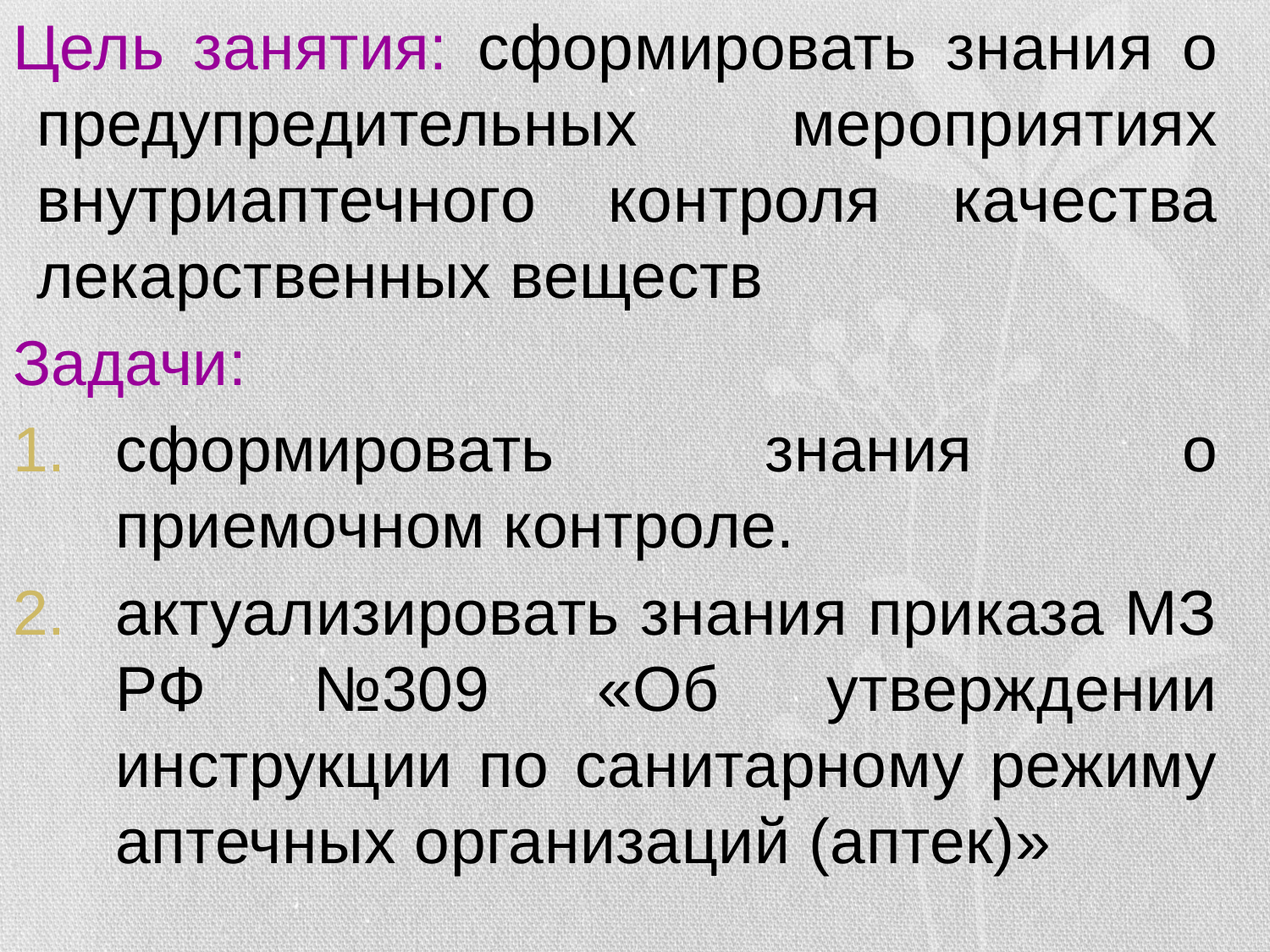

Цель занятия: сформировать знания о предупредительных мероприятиях внутриаптечного контроля качества лекарственных веществ
Задачи:
сформировать знания о приемочном контроле.
актуализировать знания приказа МЗ РФ №309 «Об утверждении инструкции по санитарному режиму аптечных организаций (аптек)»

#